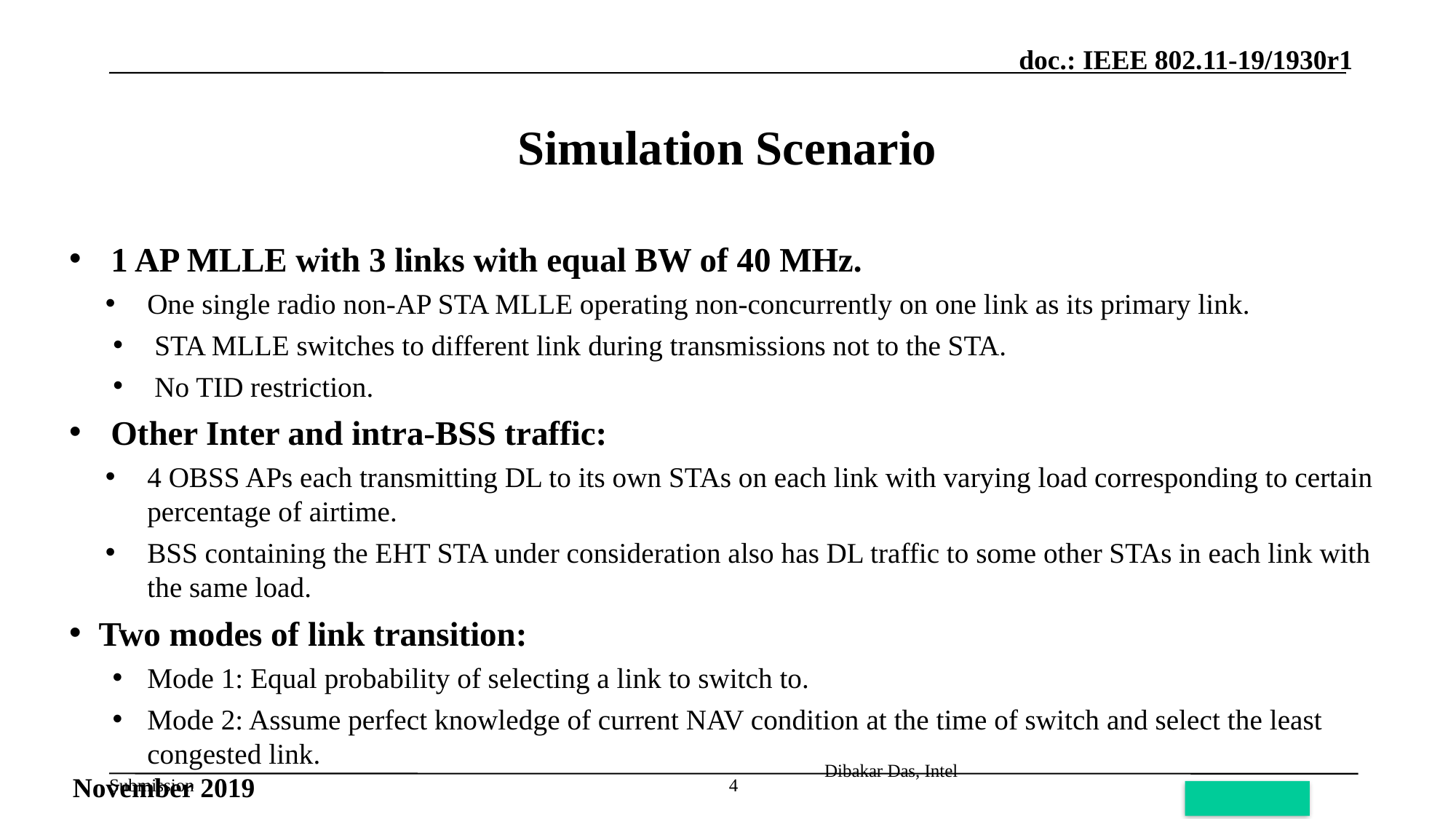

# Simulation Scenario

1 AP MLLE with 3 links with equal BW of 40 MHz.
One single radio non-AP STA MLLE operating non-concurrently on one link as its primary link.
STA MLLE switches to different link during transmissions not to the STA.
No TID restriction.
Other Inter and intra-BSS traffic:
4 OBSS APs each transmitting DL to its own STAs on each link with varying load corresponding to certain percentage of airtime.
BSS containing the EHT STA under consideration also has DL traffic to some other STAs in each link with the same load.
Two modes of link transition:
Mode 1: Equal probability of selecting a link to switch to.
Mode 2: Assume perfect knowledge of current NAV condition at the time of switch and select the least congested link.

November 2019
Dibakar Das, Intel
4